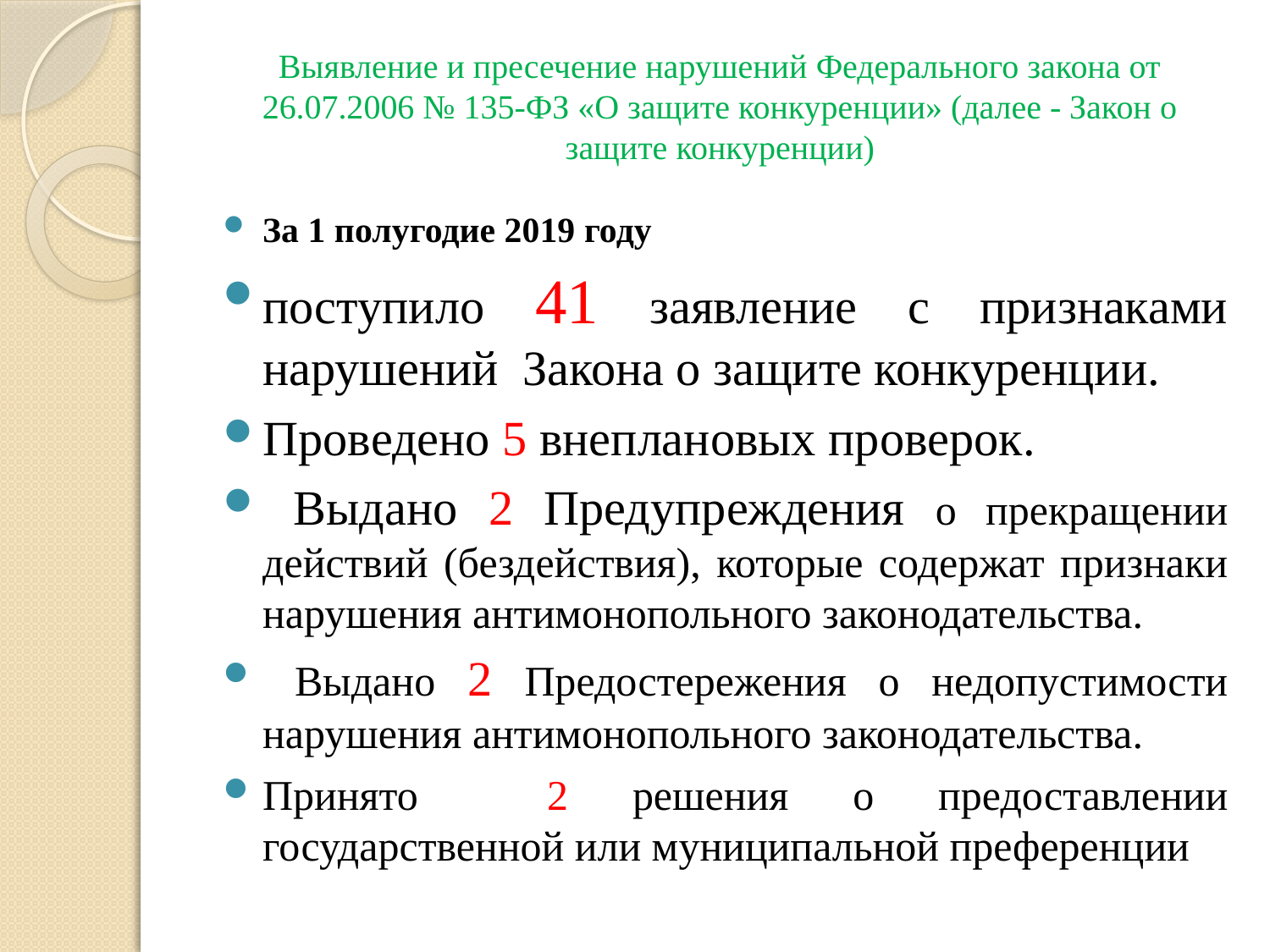

# Выявление и пресечение нарушений Федерального закона от 26.07.2006 № 135-ФЗ «О защите конкуренции» (далее - Закон о защите конкуренции)
За 1 полугодие 2019 году
поступило 41 заявление с признаками нарушений  Закона о защите конкуренции.
Проведено 5 внеплановых проверок.
 Выдано 2 Предупреждения о прекращении действий (бездействия), которые содержат признаки нарушения антимонопольного законодательства.
 Выдано 2 Предостережения о недопустимости нарушения антимонопольного законодательства.
Принято  2 решения о предоставлении государственной или муниципальной преференции